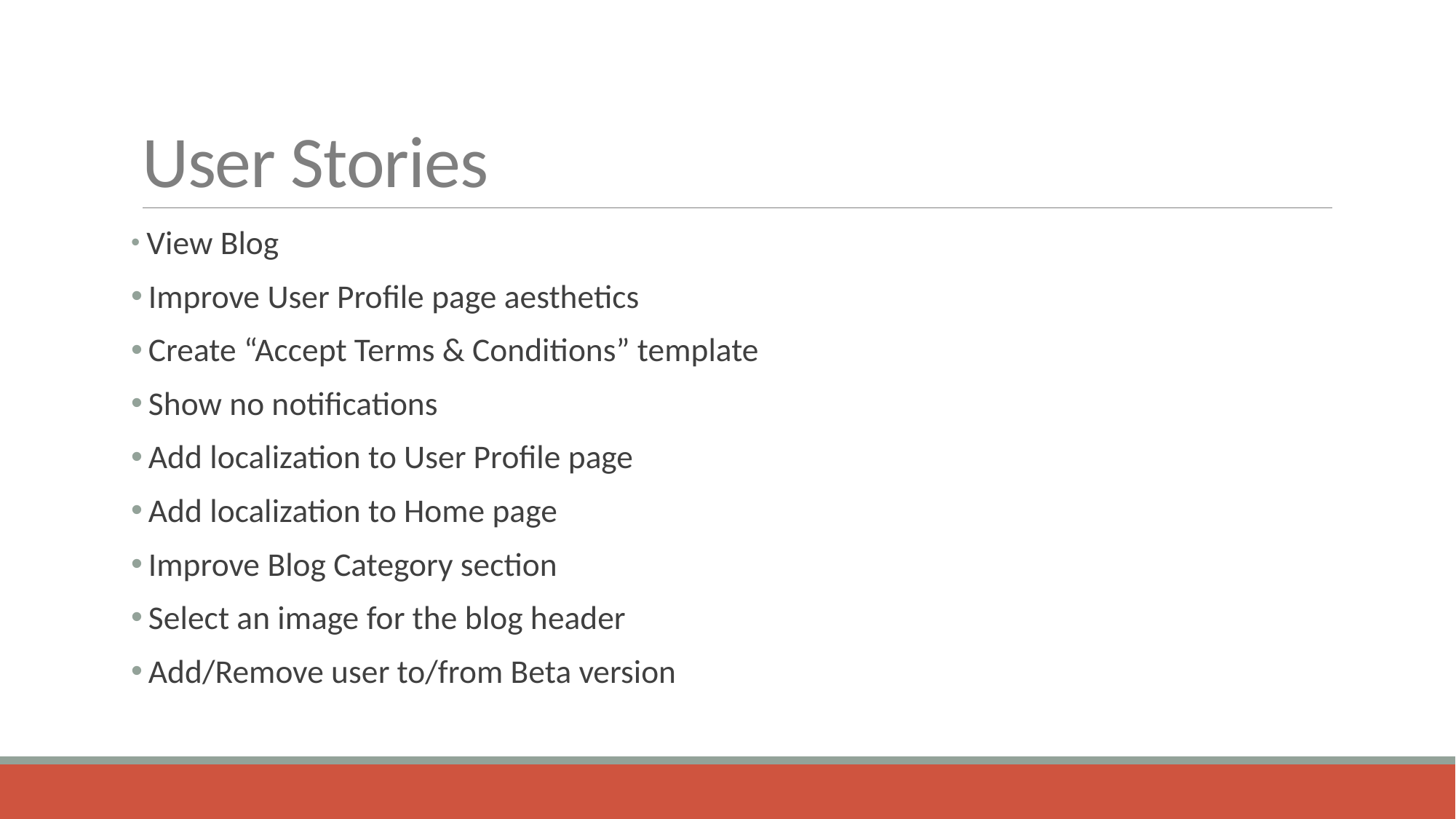

# User Stories
 View Blog
 Improve User Profile page aesthetics
 Create “Accept Terms & Conditions” template
 Show no notifications
 Add localization to User Profile page
 Add localization to Home page
 Improve Blog Category section
 Select an image for the blog header
 Add/Remove user to/from Beta version